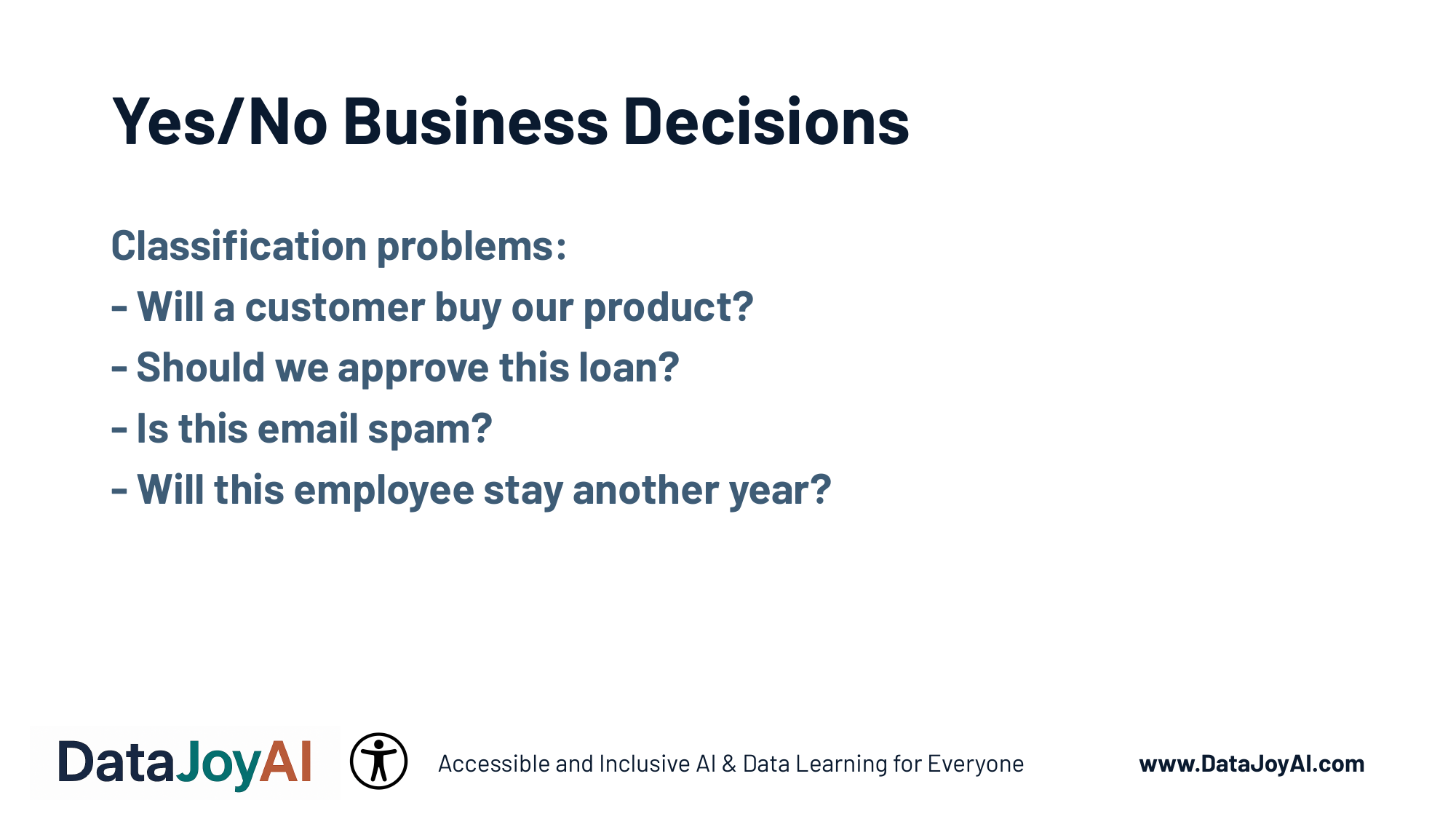

# Yes/No Business Decisions
Classification problems:
- Will a customer buy our product?
- Should we approve this loan?
- Is this email spam?
- Will this employee stay another year?